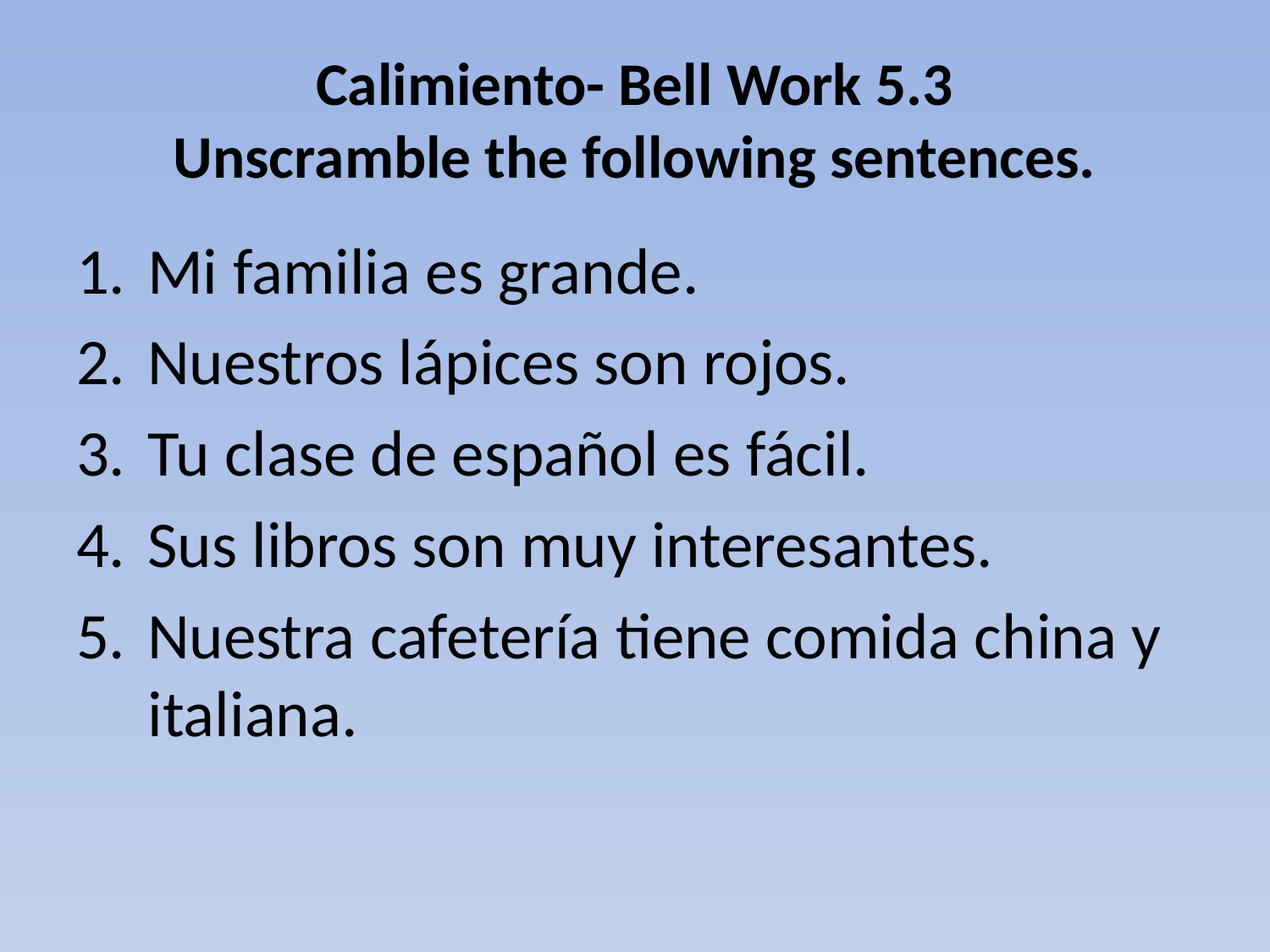

# Calimiento- Bell Work 5.3 Unscramble the following sentences.
Mi familia es grande.
Nuestros lápices son rojos.
Tu clase de español es fácil.
Sus libros son muy interesantes.
Nuestra cafetería tiene comida china y italiana.